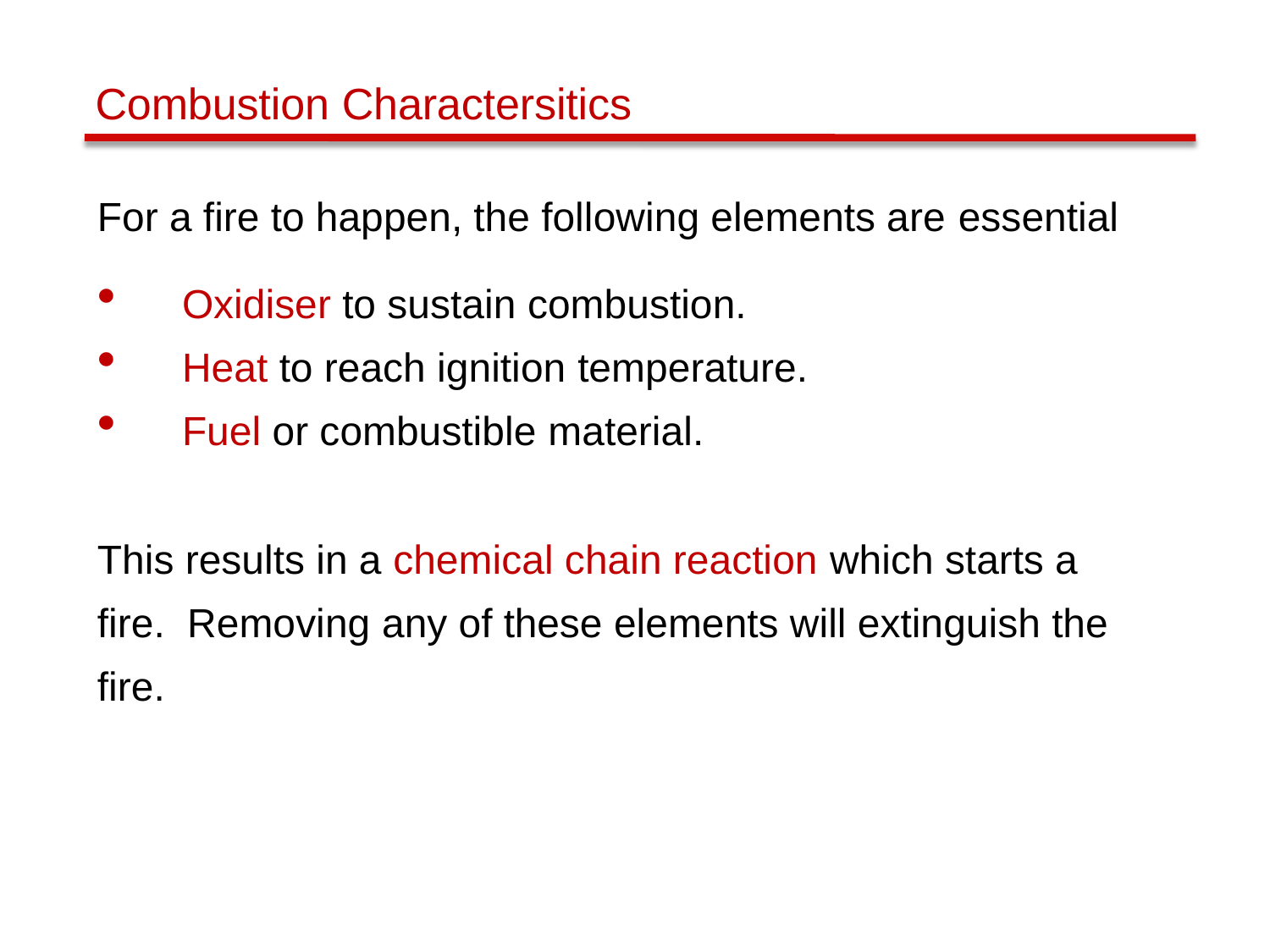

# Combustion Charactersitics

For a fire to happen, the following elements are essential
Oxidiser to sustain combustion.
Heat to reach ignition temperature.
Fuel or combustible material.

This results in a chemical chain reaction which starts a fire.  Removing any of these elements will extinguish the fire.